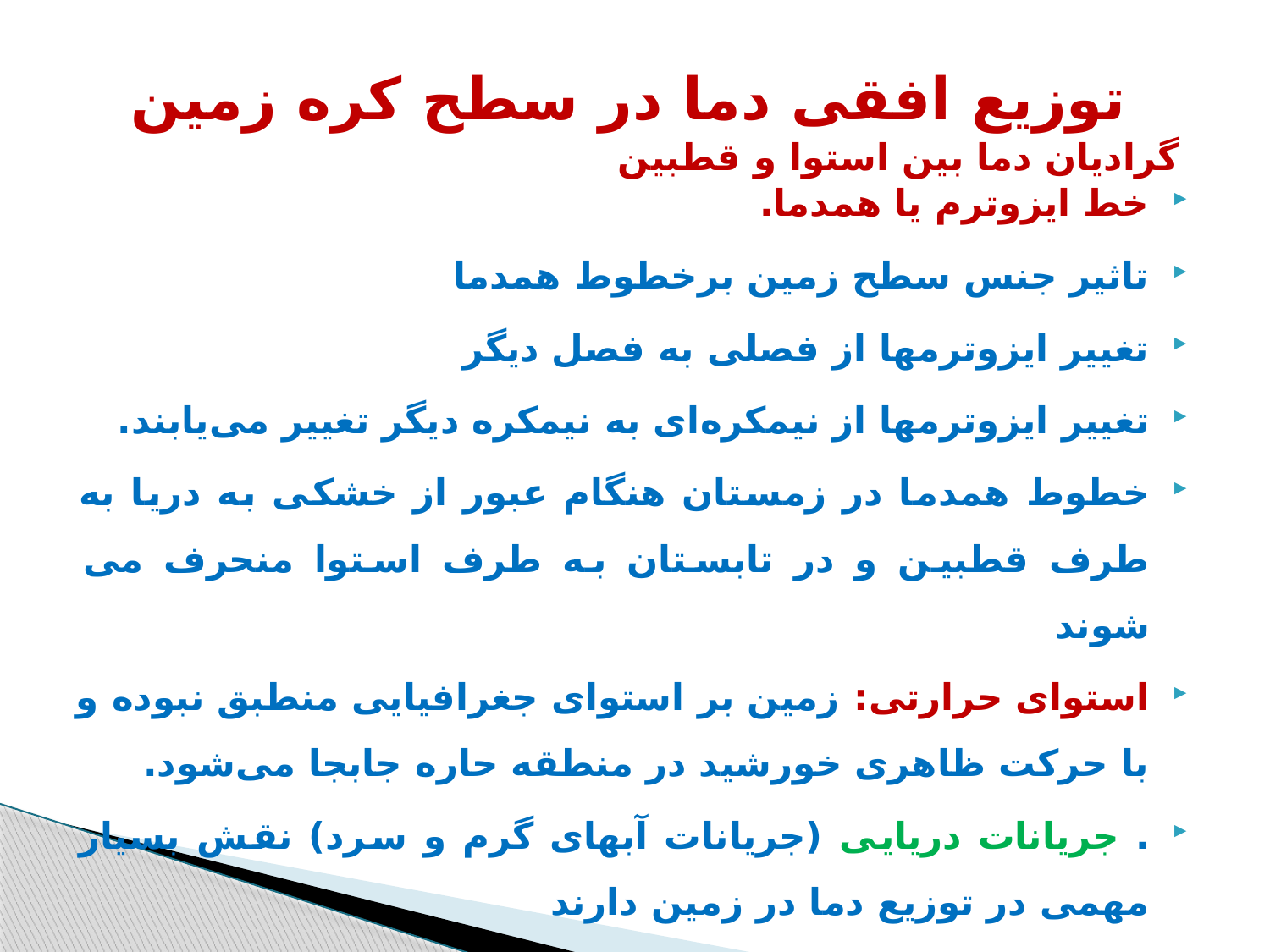

توزیع افقی دما در سطح کره زمین
گرادیان دما بین استوا و قطبین
خط ایزوترم یا همدما.
تاثیر جنس سطح زمین برخطوط همدما
تغییر ایزوترمها از فصلی به فصل دیگر
تغییر ایزوترمها از نیمكره‌ای به نیمكره دیگر تغییر می‌یابند.
خطوط همدما در زمستان هنگام عبور از خشکی به دریا به طرف قطبین و در تابستان به طرف استوا منحرف می شوند
استوای حرارتی: زمین بر استوای جغرافیایی منطبق نبوده و با حركت ظاهری خورشید در منطقه حاره جابجا می‌شود.
. جریانات دریایی (جریانات آبهای گرم و سرد) نقش بسیار مهمی در توزیع دما در زمین دارند